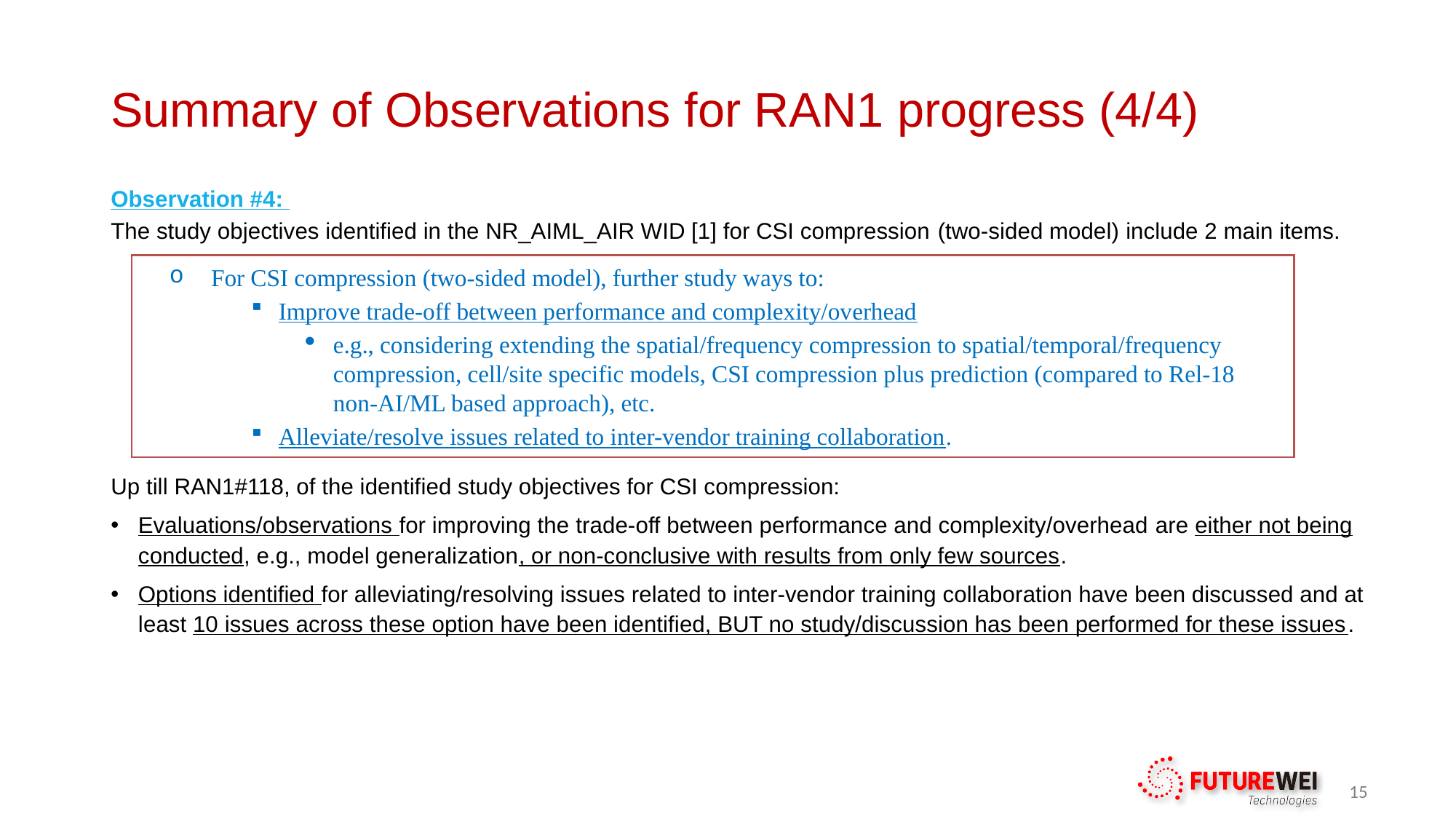

# Summary of Observations for RAN1 progress (4/4)
Observation #4:
The study objectives identified in the NR_AIML_AIR WID [1] for CSI compression (two-sided model) include 2 main items.

For CSI compression (two-sided model), further study ways to:
Improve trade-off between performance and complexity/overhead
e.g., considering extending the spatial/frequency compression to spatial/temporal/frequency compression, cell/site specific models, CSI compression plus prediction (compared to Rel-18 non-AI/ML based approach), etc.
Alleviate/resolve issues related to inter-vendor training collaboration.
Up till RAN1#118, of the identified study objectives for CSI compression:
Evaluations/observations for improving the trade-off between performance and complexity/overhead are either not being conducted, e.g., model generalization, or non-conclusive with results from only few sources.
Options identified for alleviating/resolving issues related to inter-vendor training collaboration have been discussed and at least 10 issues across these option have been identified, BUT no study/discussion has been performed for these issues.

15